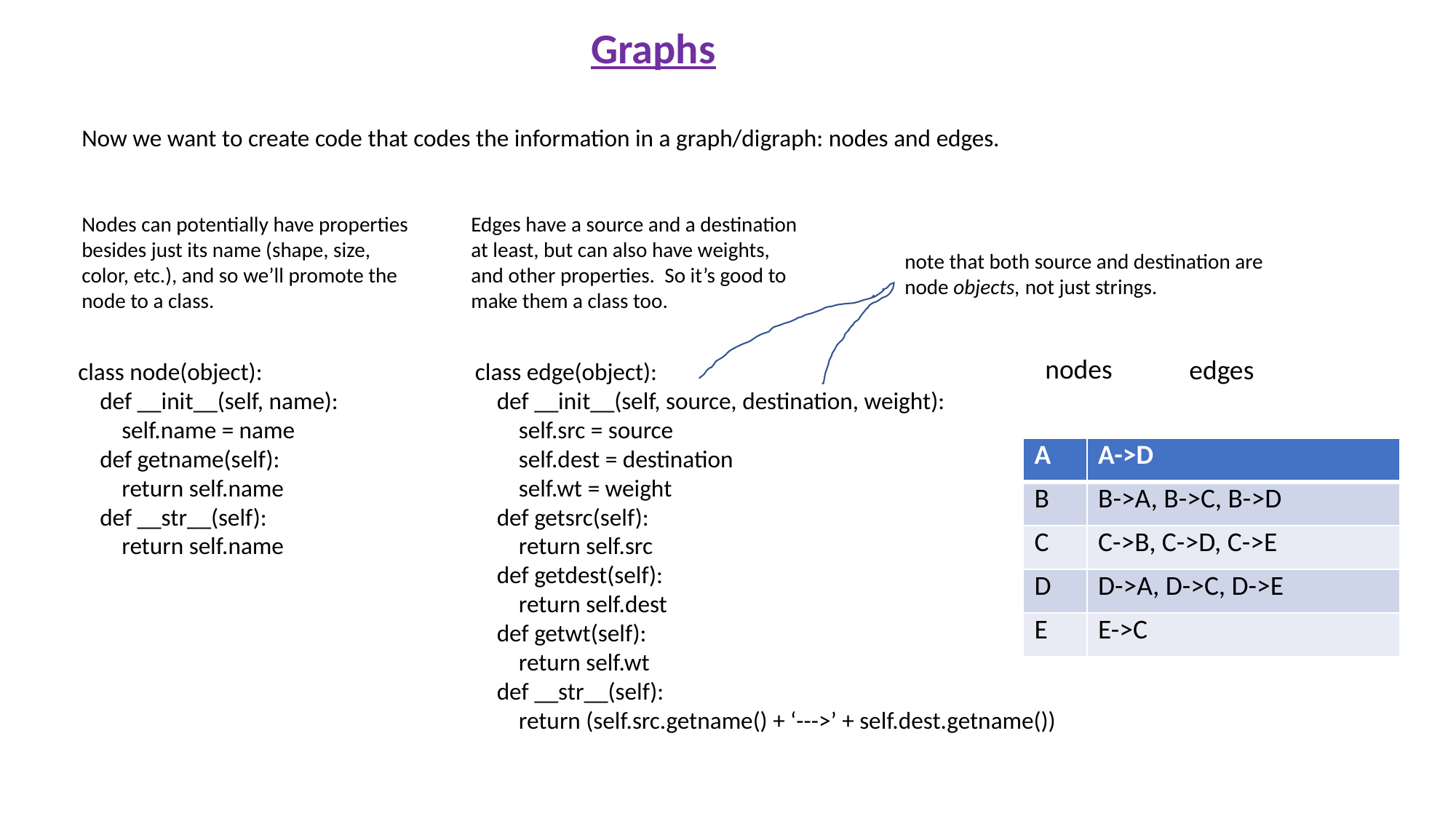

Graphs
Now we want to create code that codes the information in a graph/digraph: nodes and edges.
Edges have a source and a destination at least, but can also have weights, and other properties.  So it’s good to make them a class too.
Nodes can potentially have properties besides just its name (shape, size, color, etc.), and so we’ll promote the node to a class.
note that both source and destination are node objects, not just strings.

nodes
edges
class node(object):
    def __init__(self, name):
        self.name = name
    def getname(self):
        return self.name
    def __str__(self):
        return self.name
class edge(object):
    def __init__(self, source, destination, weight):
        self.src = source
        self.dest = destination
        self.wt = weight
    def getsrc(self):
        return self.src
    def getdest(self):
        return self.dest
    def getwt(self):
        return self.wt
    def __str__(self):
        return (self.src.getname() + ‘--->’ + self.dest.getname())
| A | A->D |
| --- | --- |
| B | B->A, B->C, B->D |
| C | C->B, C->D, C->E |
| D | D->A, D->C, D->E |
| E | E->C |